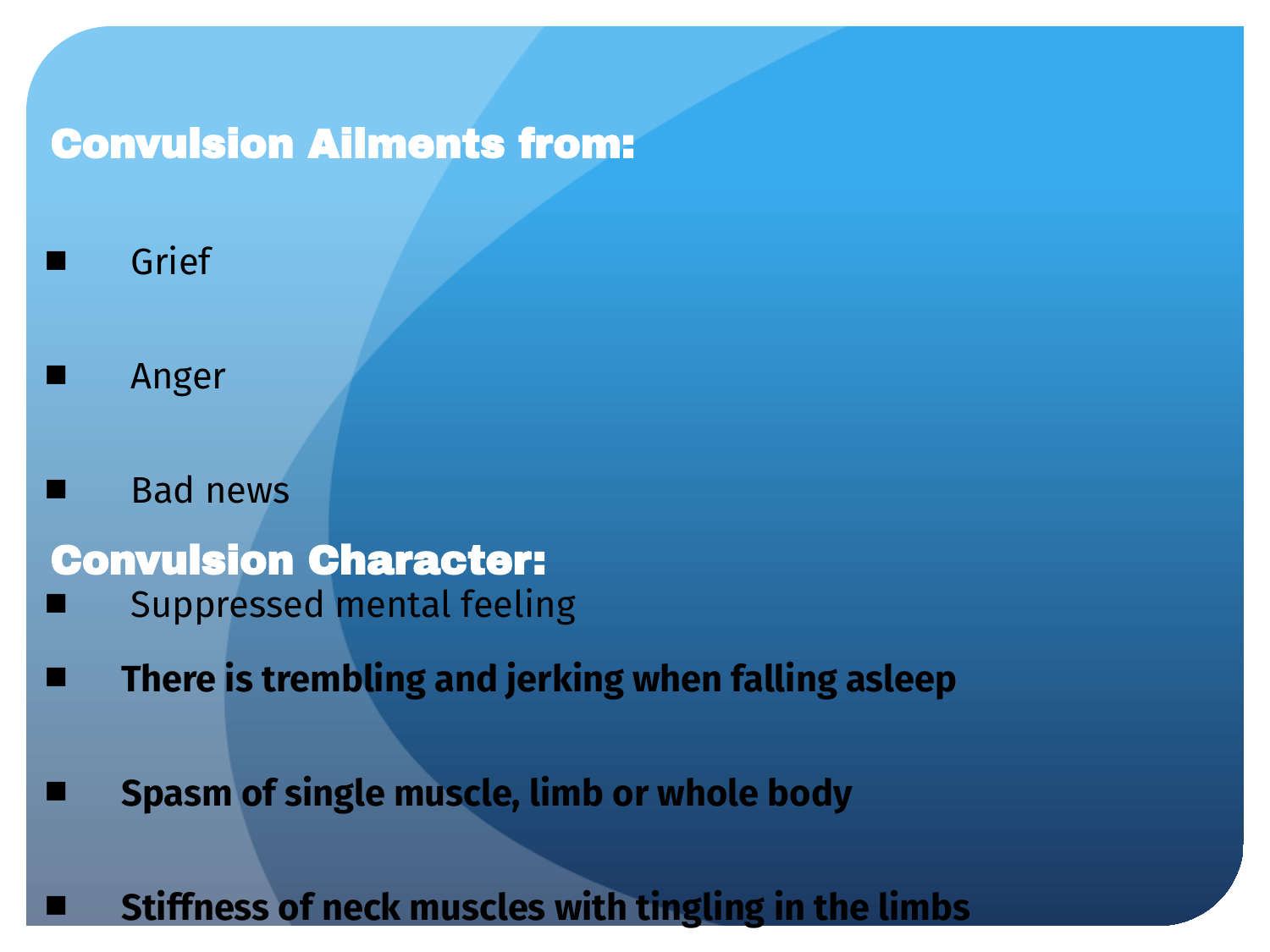

Convulsion Ailments from:
 Grief
 Anger
 Bad news
 Suppressed mental feeling
 Convulsion Character:
There is trembling and jerking when falling asleep
Spasm of single muscle, limb or whole body
Stiffness of neck muscles with tingling in the limbs